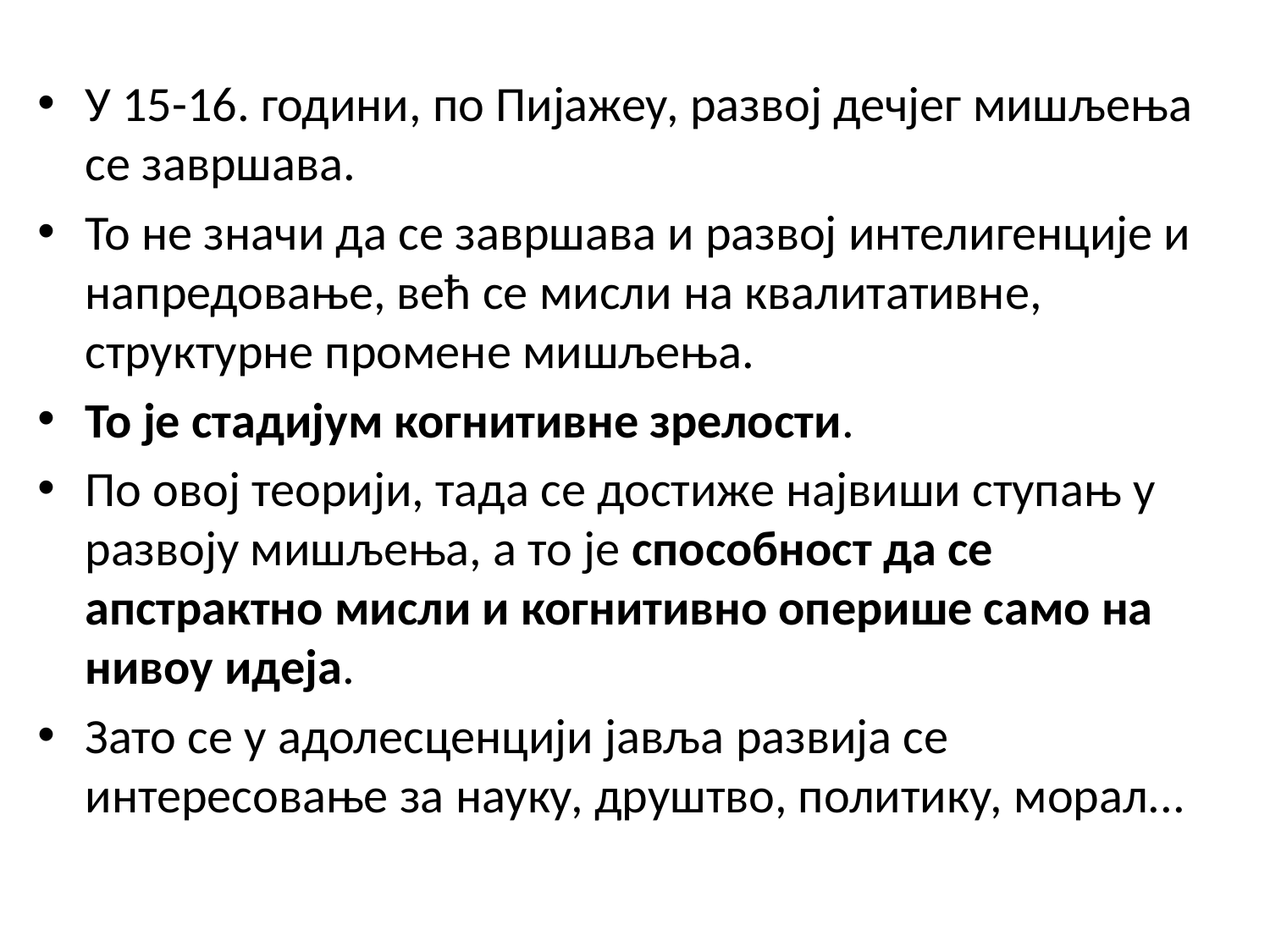

У 15-16. години, по Пијажеу, развој дечјег мишљења се завршава.
То не значи да се завршава и развој интелигенције и напредовање, већ се мисли на квалитативне, структурне промене мишљења.
То је стадијум когнитивне зрелости.
По овој теорији, тада се достиже највиши ступањ у развоју мишљења, а то је способност да се апстрактно мисли и когнитивно оперише само на нивоу идеја.
Зато се у адолесценцији јавља развија се интересовање за науку, друштво, политику, морал...